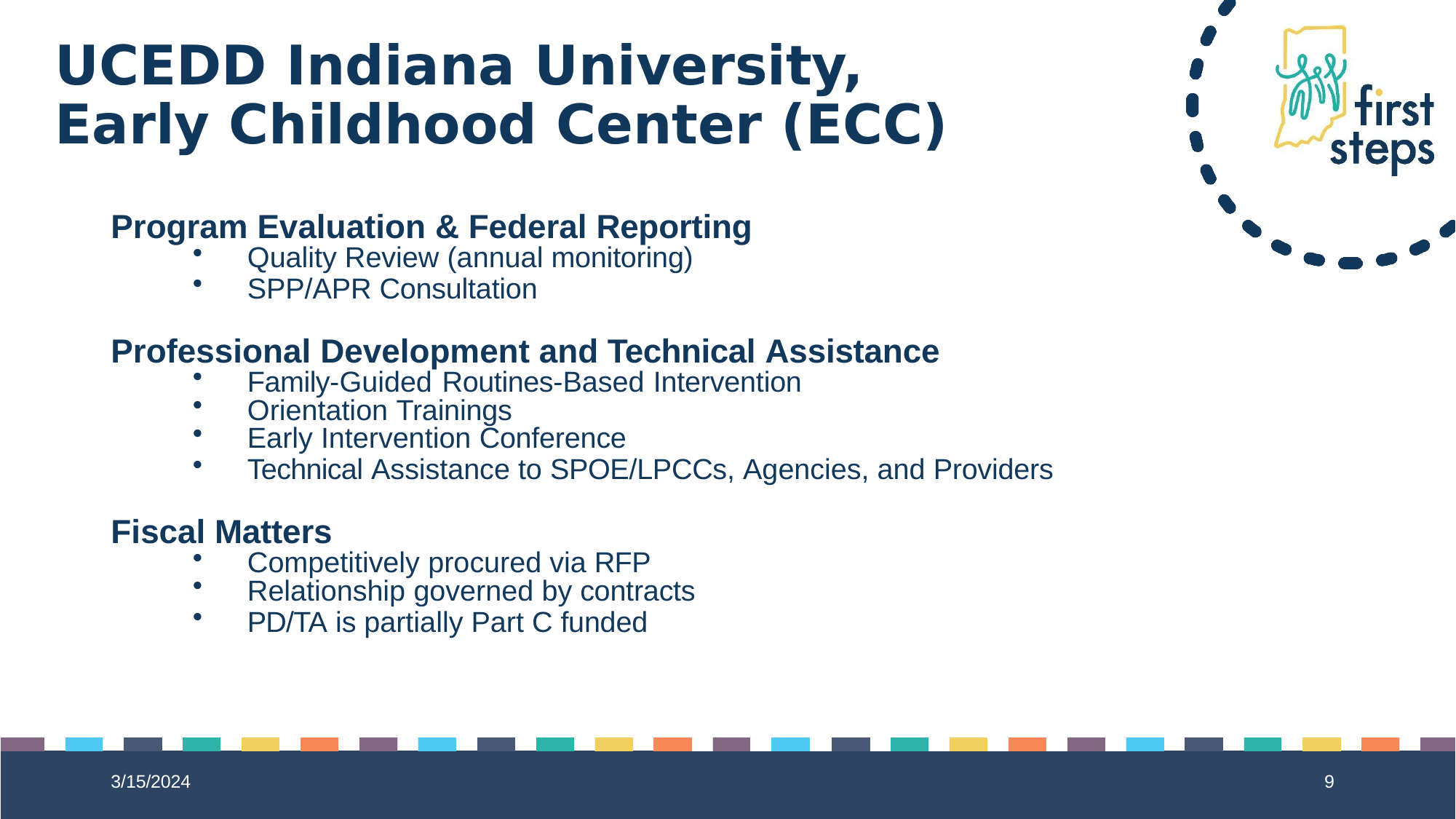

# UCEDD Indiana University, Early Childhood Center (ECC)
Program Evaluation & Federal Reporting
Quality Review (annual monitoring)
SPP/APR Consultation
Professional Development and Technical Assistance
Family-Guided Routines-Based Intervention
Orientation Trainings
Early Intervention Conference
Technical Assistance to SPOE/LPCCs, Agencies, and Providers
Fiscal Matters
Competitively procured via RFP
Relationship governed by contracts
PD/TA is partially Part C funded
3/15/2024
9